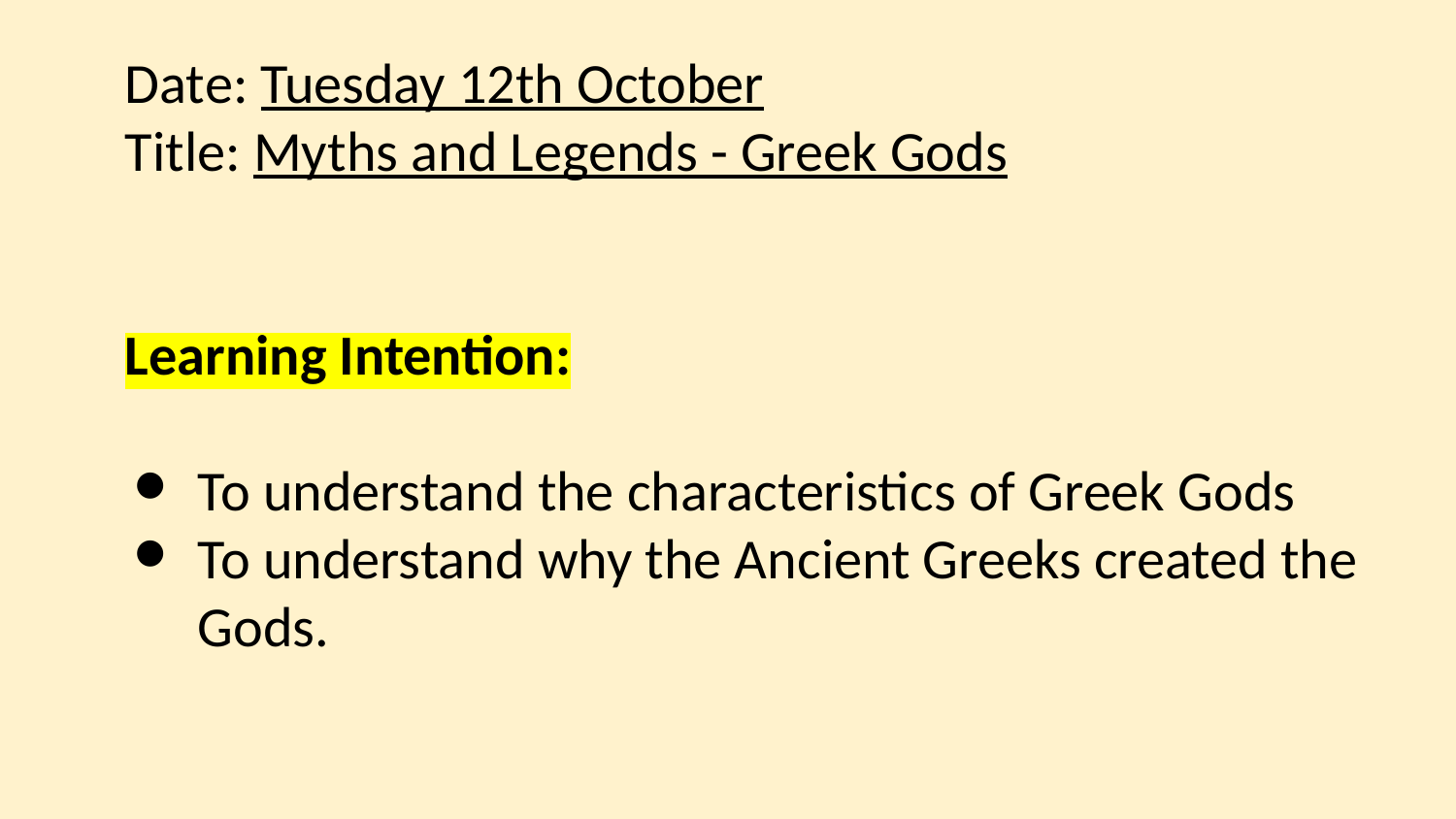

Date: Tuesday 12th October
Title: Myths and Legends - Greek Gods

Learning Intention:

To understand the characteristics of Greek Gods
To understand why the Ancient Greeks created the Gods.